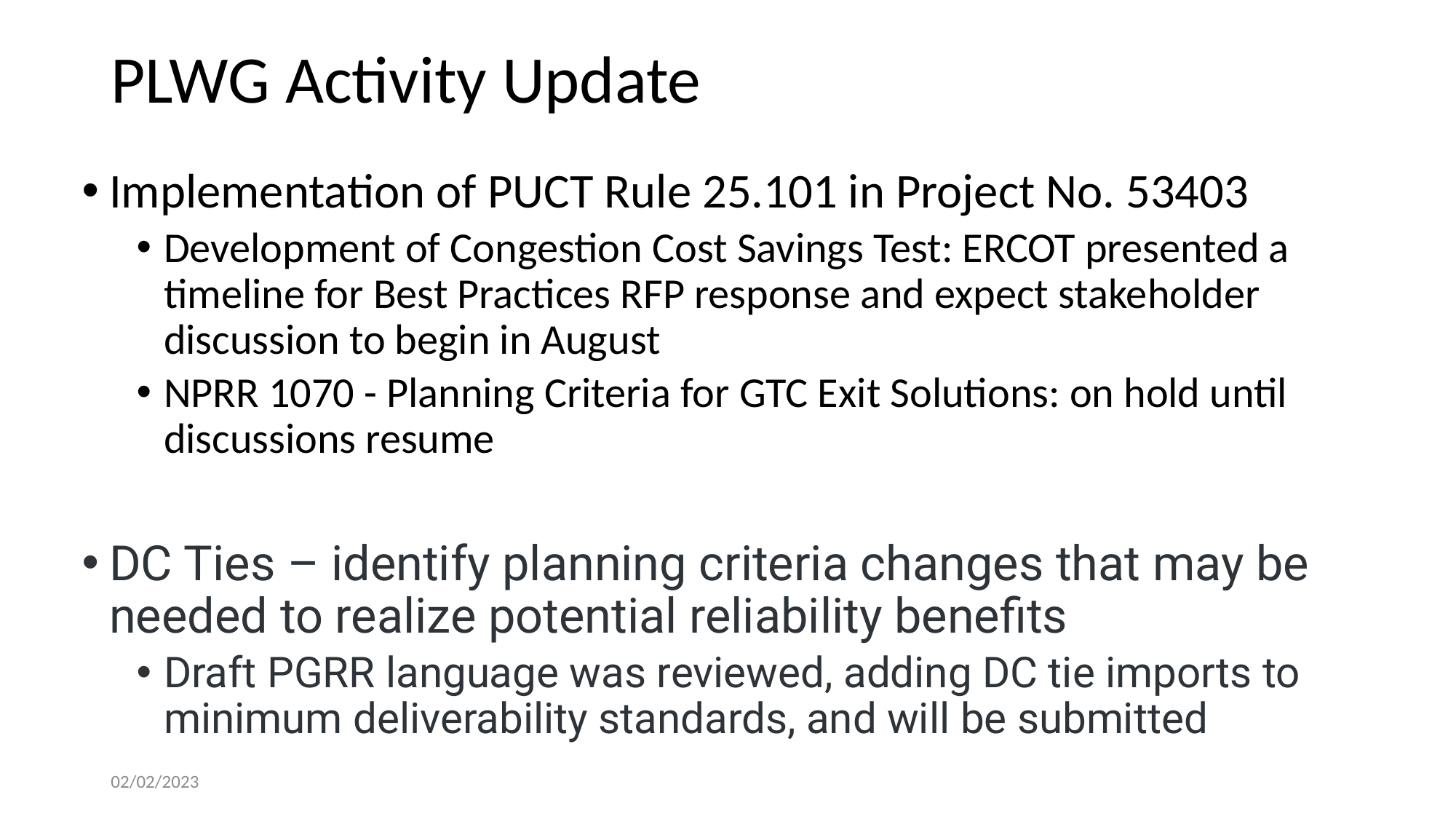

# PLWG Activity Update
Implementation of PUCT Rule 25.101 in Project No. 53403
Development of Congestion Cost Savings Test: ERCOT presented a timeline for Best Practices RFP response and expect stakeholder discussion to begin in August
NPRR 1070 - Planning Criteria for GTC Exit Solutions: on hold until discussions resume

DC Ties – identify planning criteria changes that may be needed to realize potential reliability benefits
Draft PGRR language was reviewed, adding DC tie imports to minimum deliverability standards, and will be submitted
02/02/2023